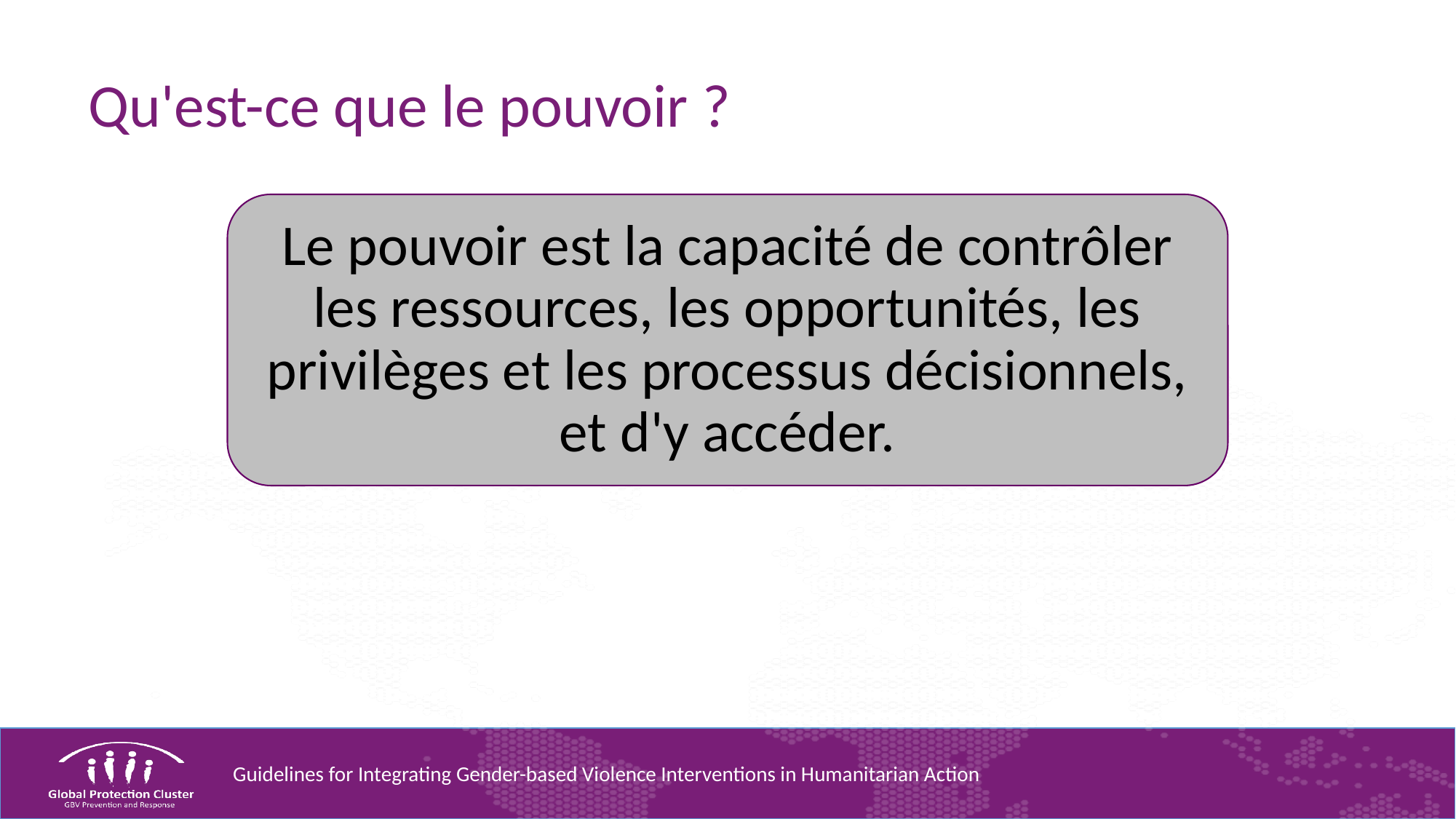

# Qu'est-ce que le pouvoir ?
Le pouvoir est la capacité de contrôler les ressources, les opportunités, les privilèges et les processus décisionnels, et d'y accéder.